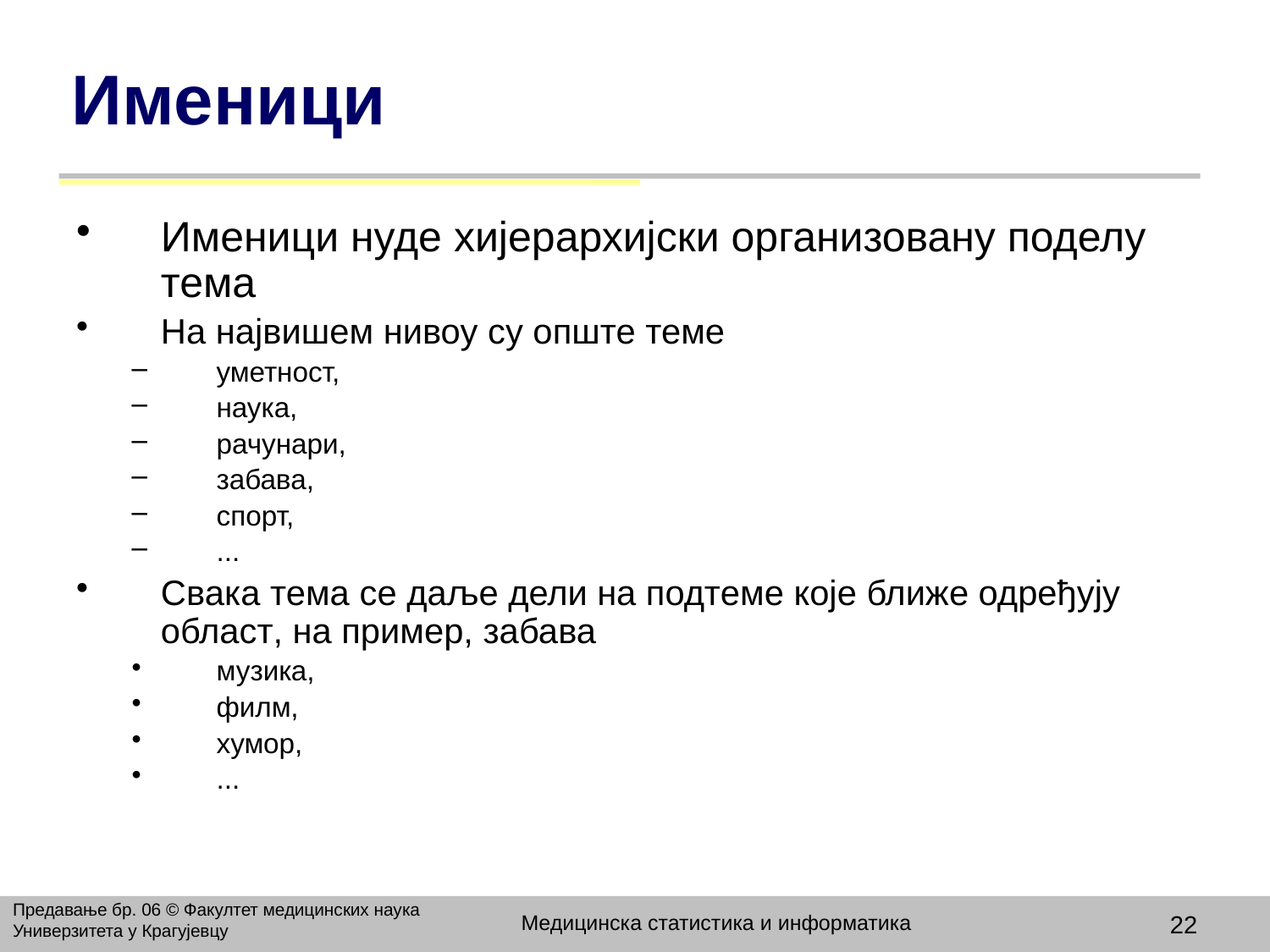

# Именици
Именици нуде хијерархијски организовану поделу тема
На највишем нивоу су опште теме
уметност,
наука,
рачунари,
забава,
спорт,
...
Свака тема се даље дели на подтеме које ближе одређују област, на пример, забава
музика,
филм,
хумор,
...
Предавање бр. 06 © Факултет медицинских наука Универзитета у Крагујевцу
Медицинска статистика и информатика
22